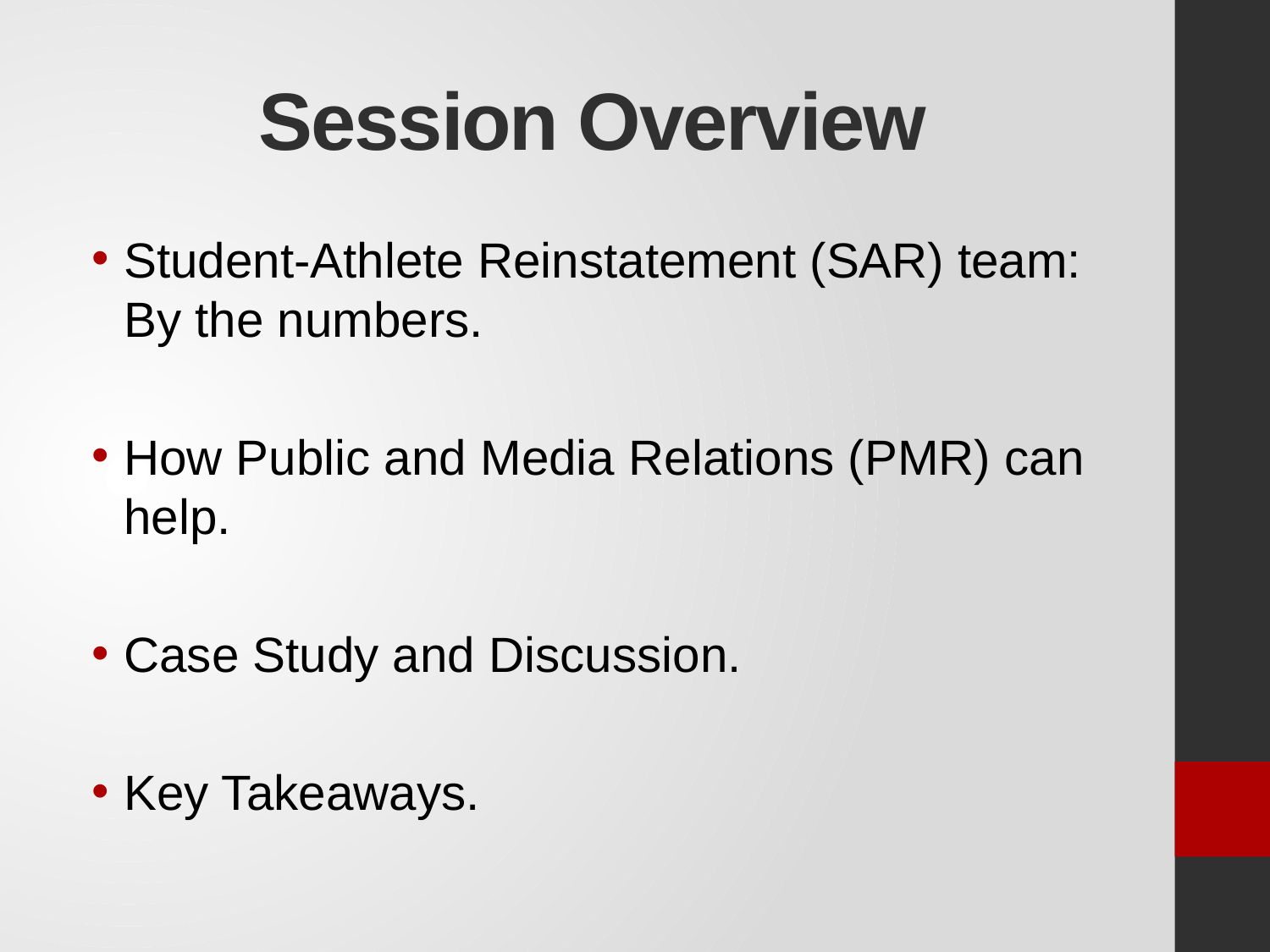

# Session Overview
Student-Athlete Reinstatement (SAR) team: By the numbers.

How Public and Media Relations (PMR) can help.

Case Study and Discussion.

Key Takeaways.